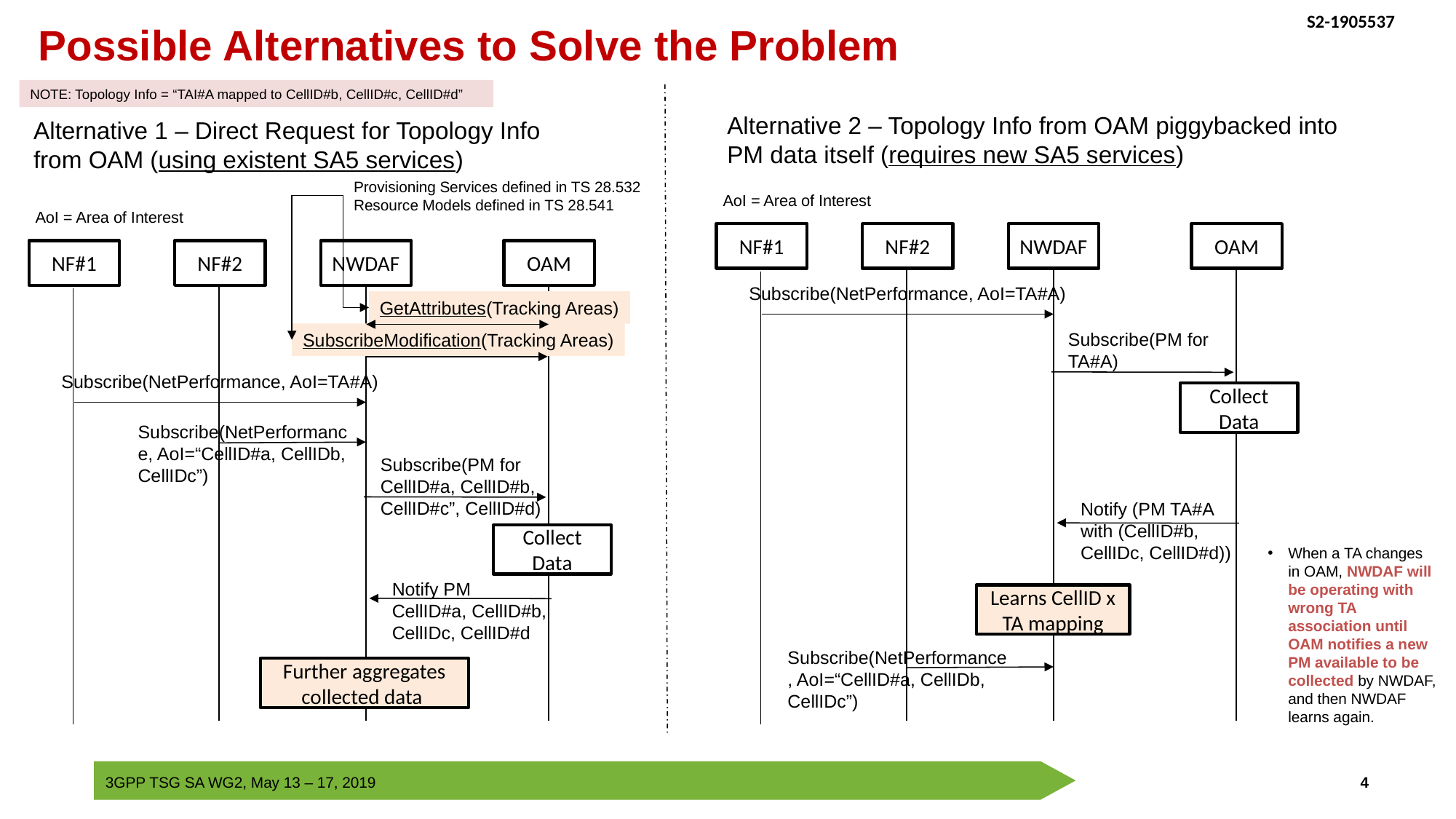

Possible Alternatives to Solve the Problem
NOTE: Topology Info = “TAI#A mapped to CellID#b, CellID#c, CellID#d”
Alternative 2 – Topology Info from OAM piggybacked into PM data itself (requires new SA5 services)
Alternative 1 – Direct Request for Topology Info from OAM (using existent SA5 services)
Provisioning Services defined in TS 28.532
Resource Models defined in TS 28.541
AoI = Area of Interest
AoI = Area of Interest
OAM
NWDAF
NF#1
NF#2
OAM
NWDAF
NF#1
NF#2
Subscribe(NetPerformance, AoI=TA#A)
GetAttributes(Tracking Areas)
Subscribe(PM for TA#A)
SubscribeModification(Tracking Areas)
Subscribe(NetPerformance, AoI=TA#A)
Collect Data
Subscribe(NetPerformance, AoI=“CellID#a, CellIDb, CellIDc”)
Subscribe(PM for CellID#a, CellID#b, CellID#c”, CellID#d)
Notify (PM TA#A with (CellID#b, CellIDc, CellID#d))
Collect Data
When a TA changes in OAM, NWDAF will be operating with wrong TA association until OAM notifies a new PM available to be collected by NWDAF, and then NWDAF learns again.
Notify PM CellID#a, CellID#b, CellIDc, CellID#d
Learns CellID x TA mapping
Subscribe(NetPerformance, AoI=“CellID#a, CellIDb, CellIDc”)
Further aggregates collected data
4